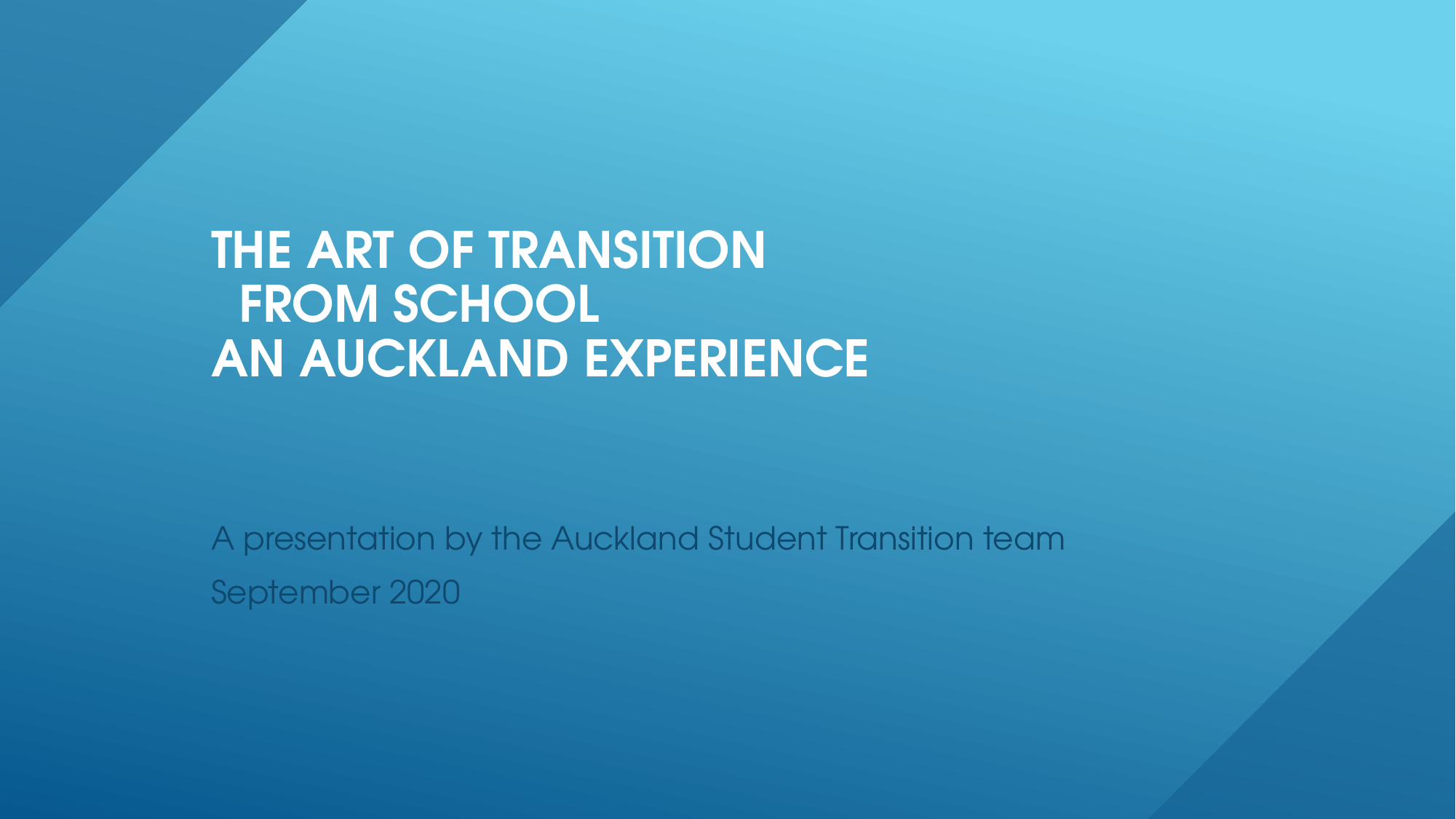

# The Art of Transition from school an Auckland experience

A presentation by the Auckland Student Transition team
September 2020